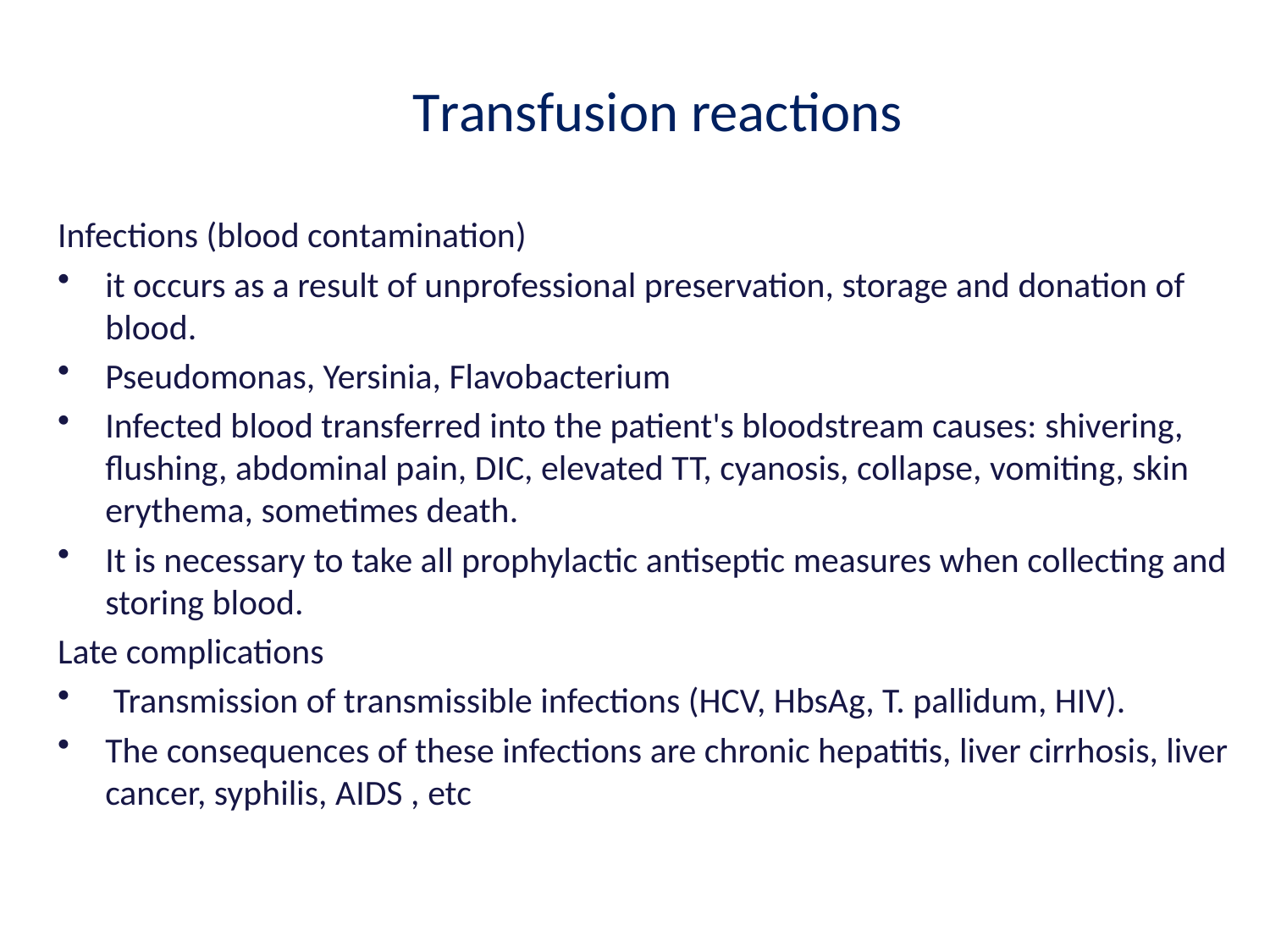

Transfusion reactions
Infections (blood contamination)
it occurs as a result of unprofessional preservation, storage and donation of blood.
Pseudomonas, Yersinia, Flavobacterium
Infected blood transferred into the patient's bloodstream causes: shivering, flushing, abdominal pain, DIC, elevated TT, cyanosis, collapse, vomiting, skin erythema, sometimes death.
It is necessary to take all prophylactic antiseptic measures when collecting and storing blood.
Late complications
 Transmission of transmissible infections (HCV, HbsAg, T. pallidum, HIV).
The consequences of these infections are chronic hepatitis, liver cirrhosis, liver cancer, syphilis, AIDS , etc